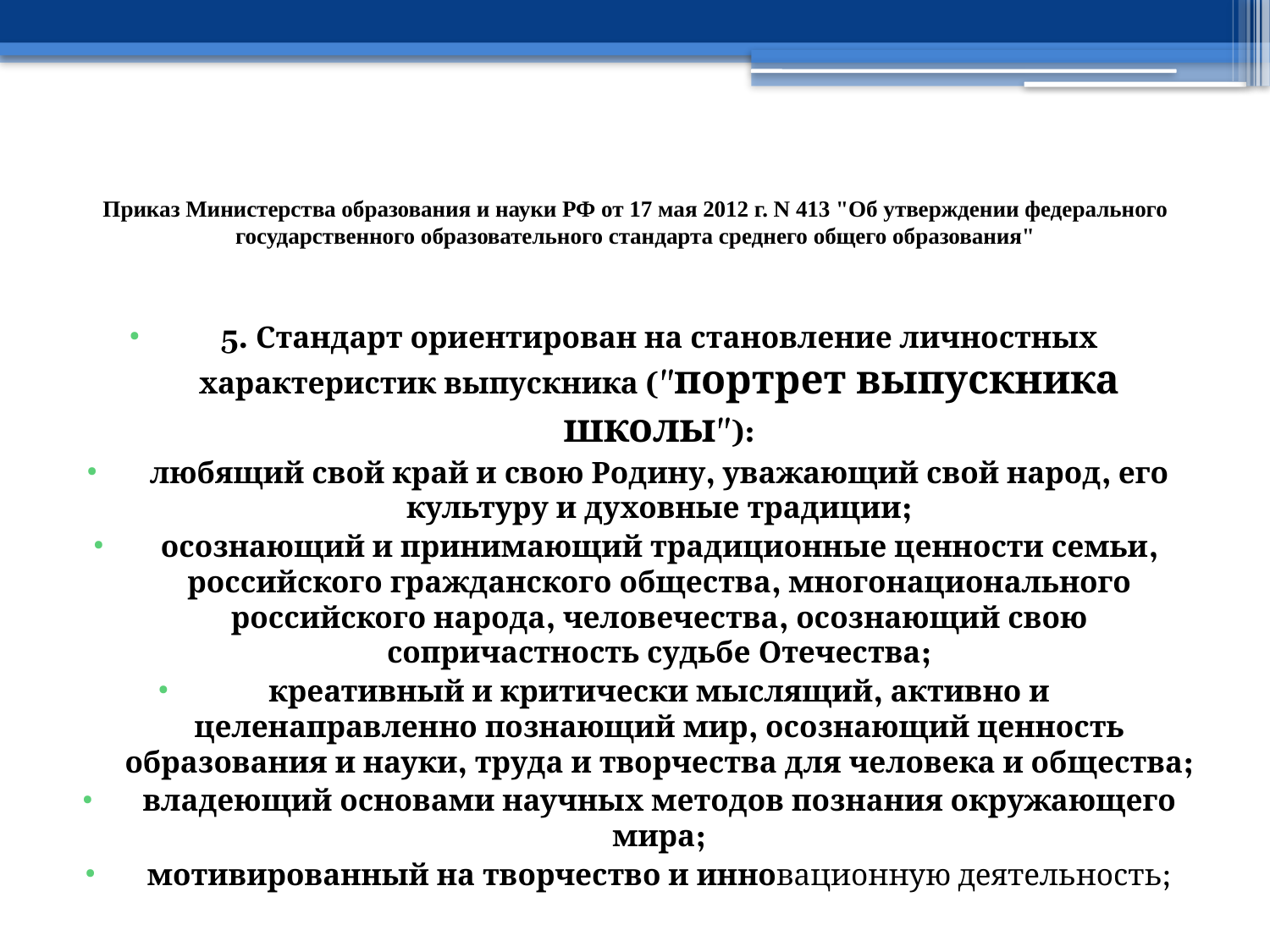

# Приказ Министерства образования и науки РФ от 17 мая 2012 г. N 413 "Об утверждении федерального государственного образовательного стандарта среднего общего образования"
5. Стандарт ориентирован на становление личностных характеристик выпускника ("портрет выпускника школы"):
любящий свой край и свою Родину, уважающий свой народ, его культуру и духовные традиции;
осознающий и принимающий традиционные ценности семьи, российского гражданского общества, многонационального российского народа, человечества, осознающий свою сопричастность судьбе Отечества;
креативный и критически мыслящий, активно и целенаправленно познающий мир, осознающий ценность образования и науки, труда и творчества для человека и общества;
владеющий основами научных методов познания окружающего мира;
мотивированный на творчество и инновационную деятельность;